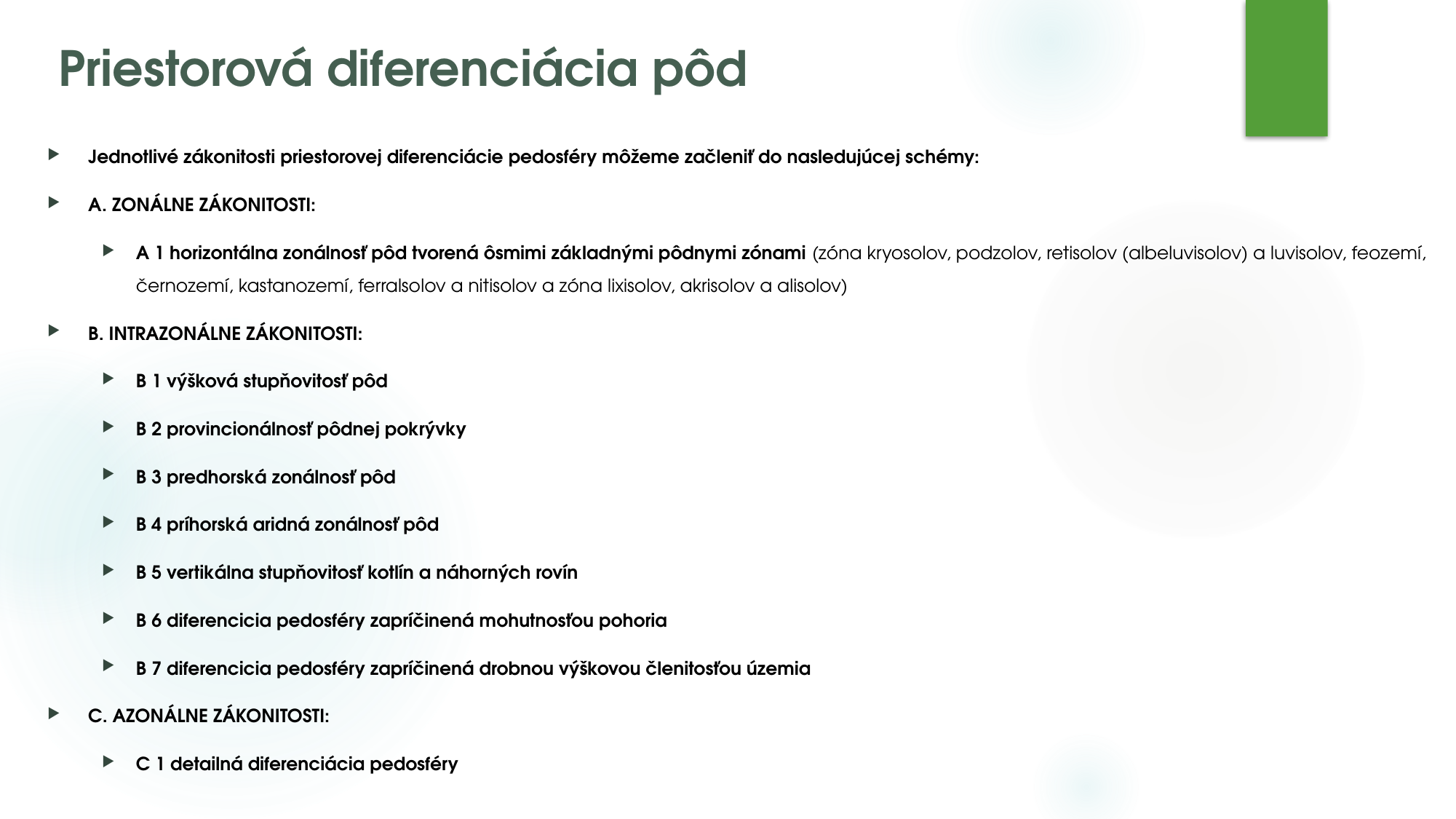

# Priestorová diferenciácia pôd
Jednotlivé zákonitosti priestorovej diferenciácie pedosféry môžeme začleniť do nasledujúcej schémy:
A. ZONÁLNE ZÁKONITOSTI:
A 1 horizontálna zonálnosť pôd tvorená ôsmimi základnými pôdnymi zónami (zóna kryosolov, podzolov, retisolov (albeluvisolov) a luvisolov, feozemí, černozemí, kastanozemí, ferralsolov a nitisolov a zóna lixisolov, akrisolov a alisolov)
B. INTRAZONÁLNE ZÁKONITOSTI:
B 1 výšková stupňovitosť pôd
B 2 provincionálnosť pôdnej pokrývky
B 3 predhorská zonálnosť pôd
B 4 príhorská aridná zonálnosť pôd
B 5 vertikálna stupňovitosť kotlín a náhorných rovín
B 6 diferencicia pedosféry zapríčinená mohutnosťou pohoria
B 7 diferencicia pedosféry zapríčinená drobnou výškovou členitosťou územia
C. AZONÁLNE ZÁKONITOSTI:
C 1 detailná diferenciácia pedosféry